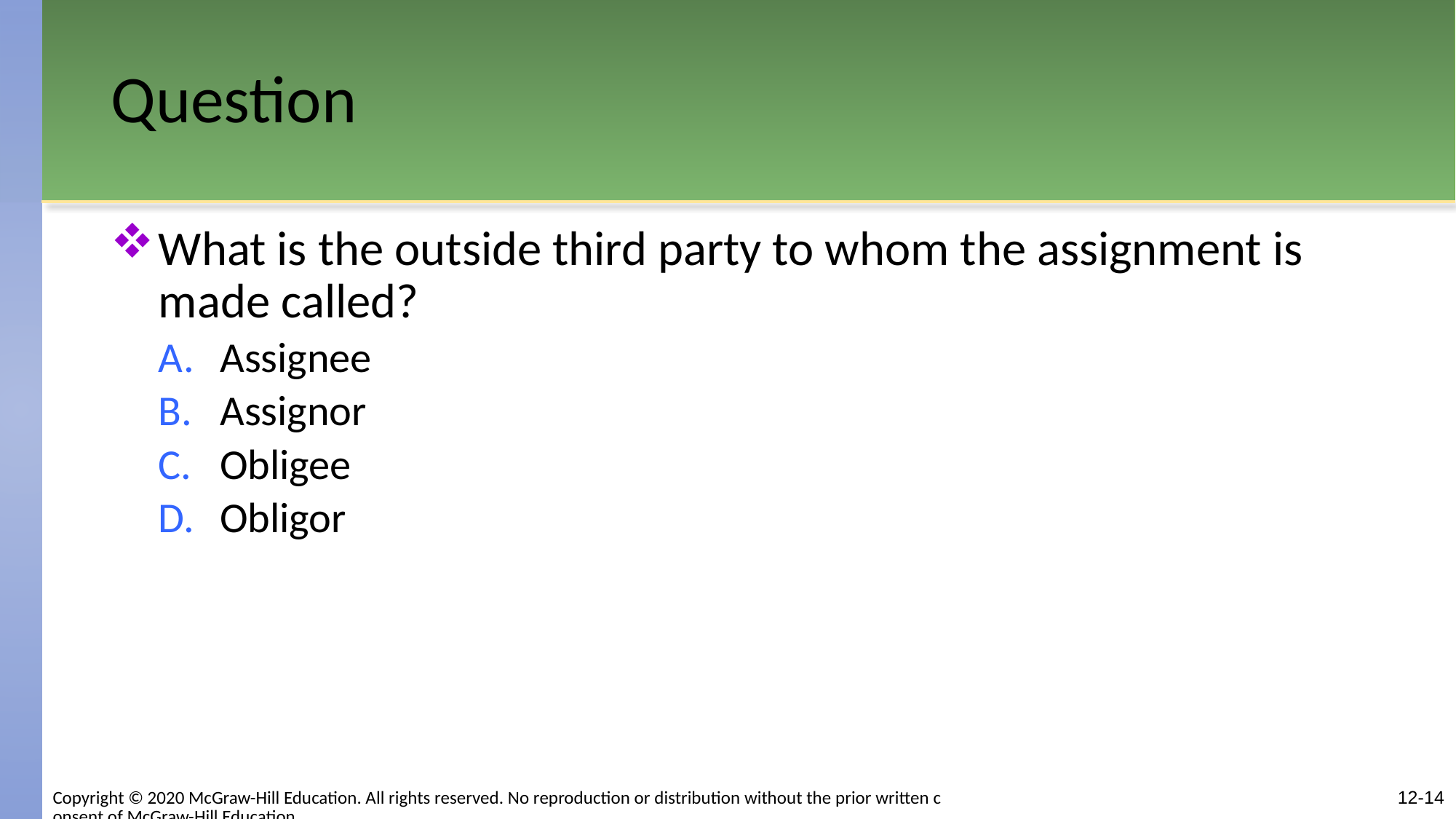

# Question
What is the outside third party to whom the assignment is made called?
Assignee
Assignor
Obligee
Obligor
Copyright © 2020 McGraw-Hill Education. All rights reserved. No reproduction or distribution without the prior written consent of McGraw-Hill Education.
12-14